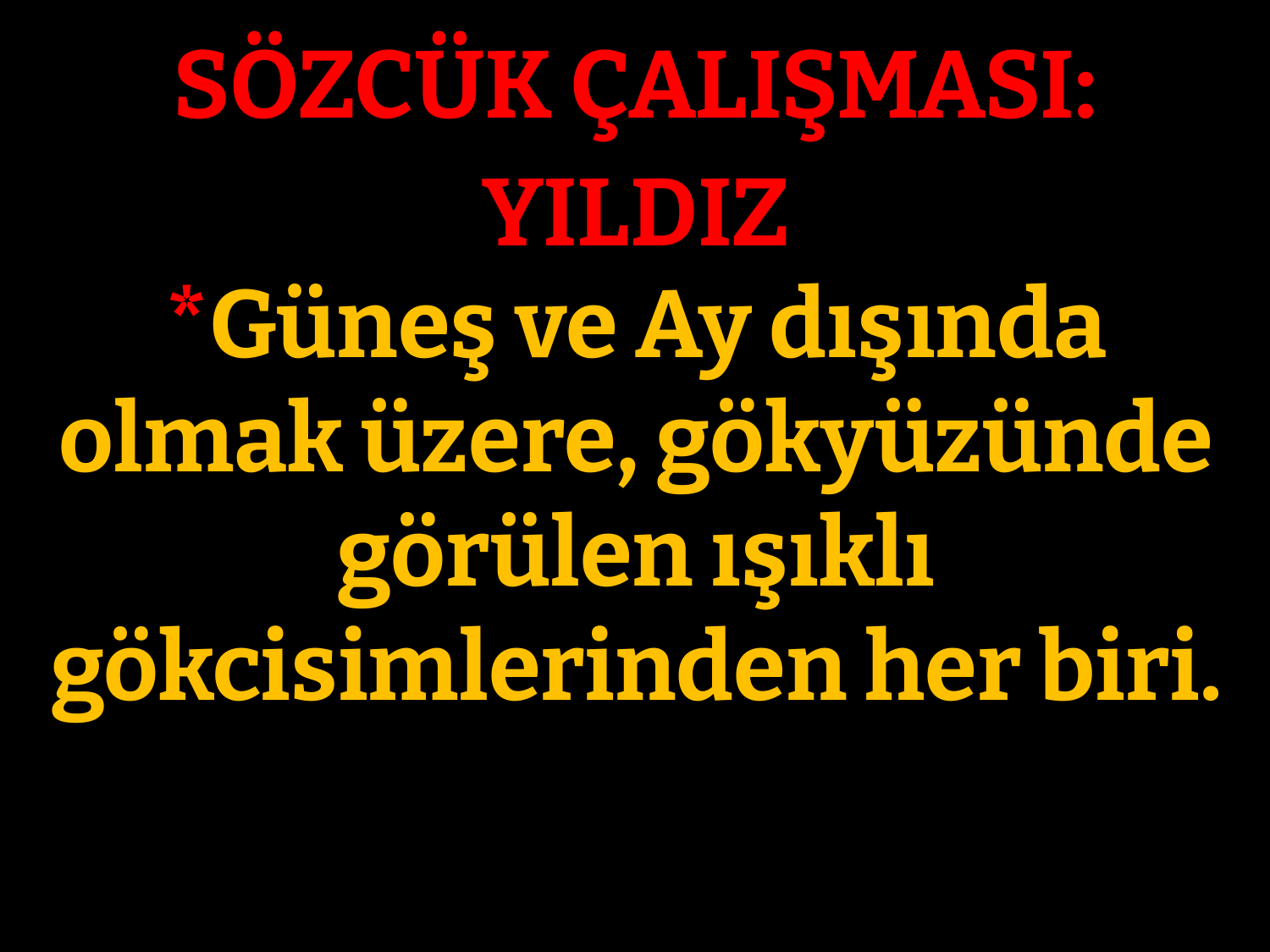

SÖZCÜK ÇALIŞMASI:
YILDIZ
*Güneş ve Ay dışında olmak üzere, gökyüzünde görülen ışıklı gökcisimlerinden her biri.